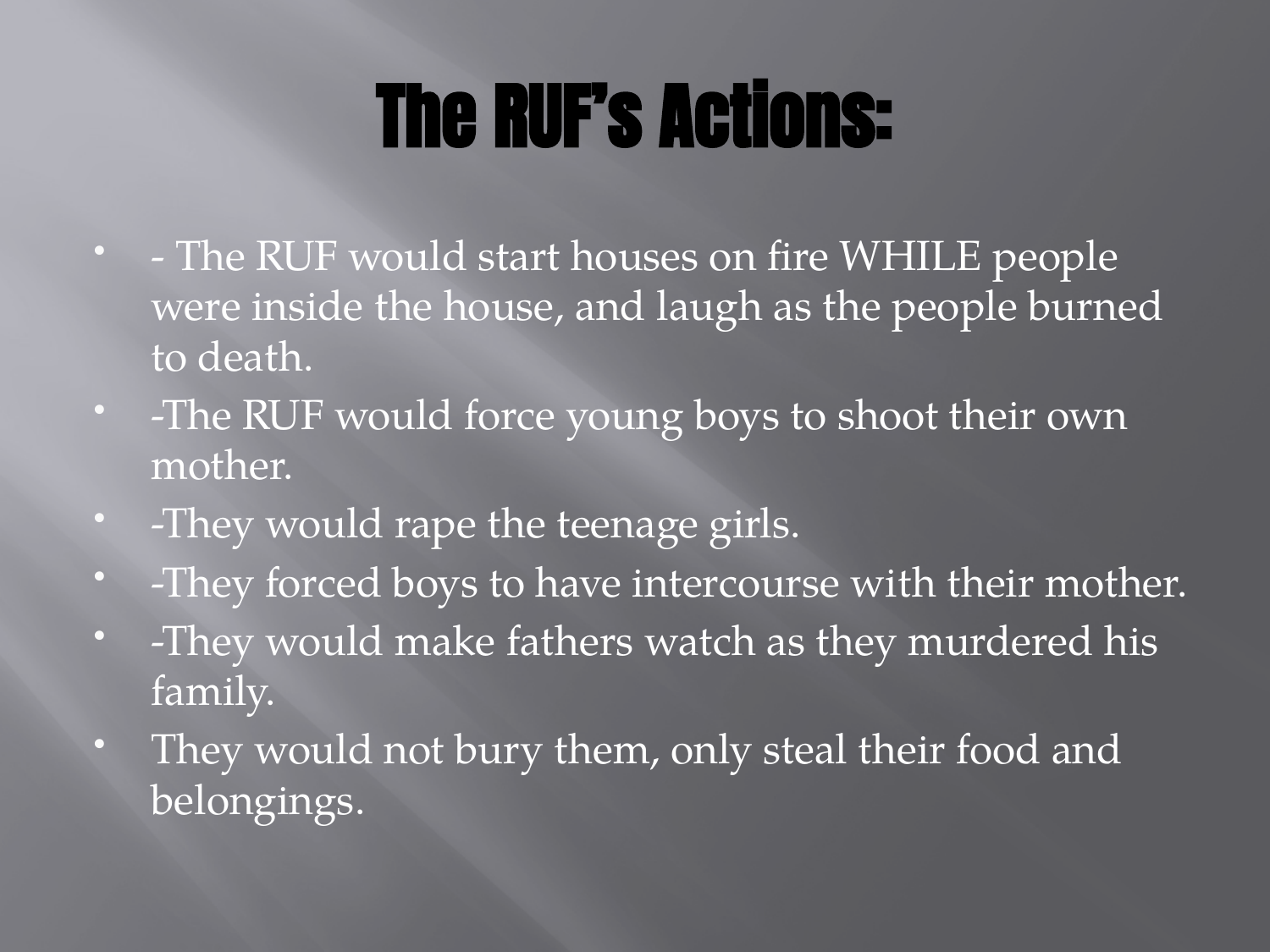

# The RUF’s Actions:
- The RUF would start houses on fire WHILE people were inside the house, and laugh as the people burned to death.
-The RUF would force young boys to shoot their own mother.
-They would rape the teenage girls.
-They forced boys to have intercourse with their mother.
-They would make fathers watch as they murdered his family.
They would not bury them, only steal their food and belongings.